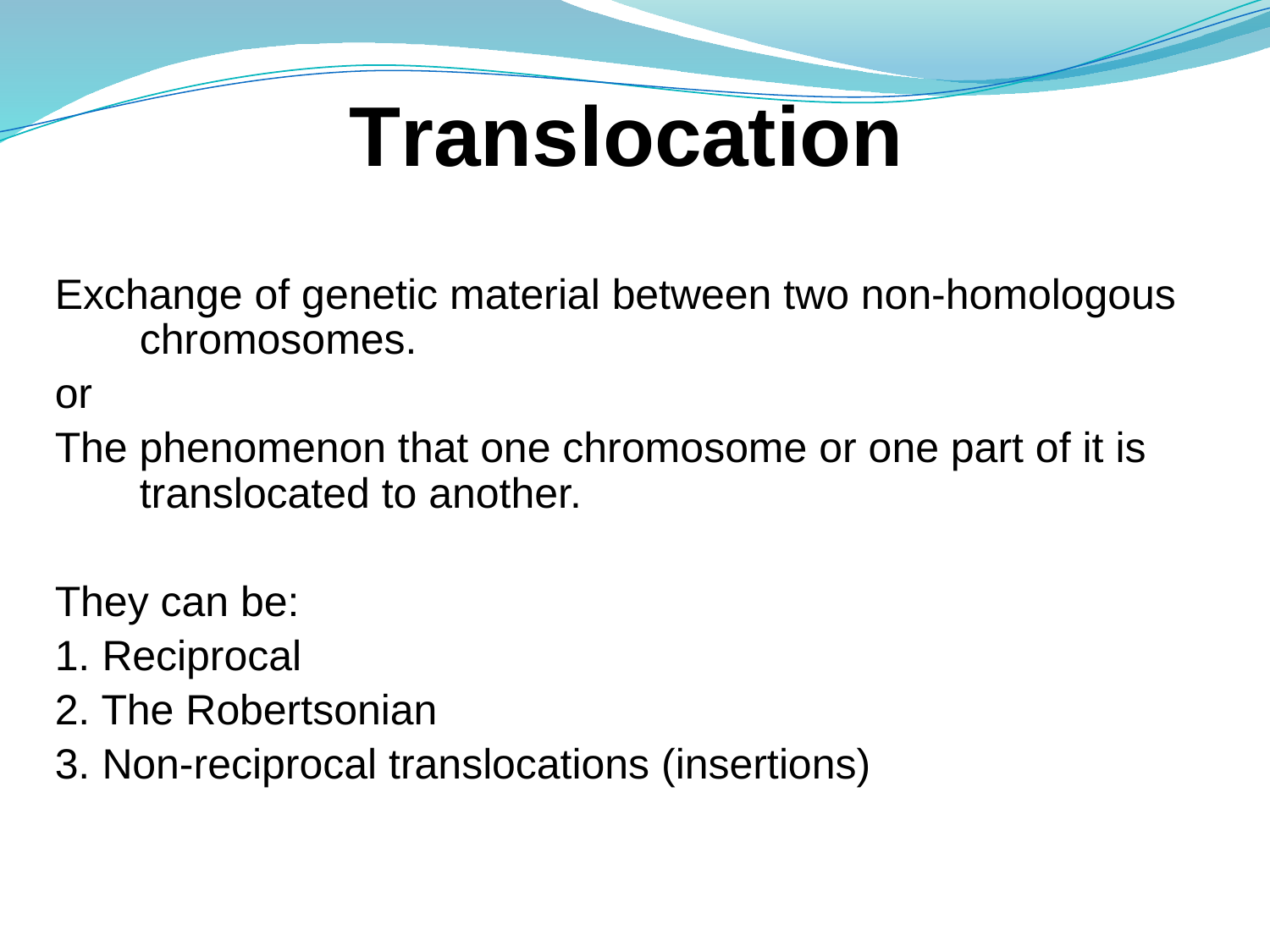

# Тranslocation
Exchange of genetic material between two non-homologous chromosomes.
or
The phenomenon that one chromosome or one part of it is translocated to another.

They can be:
1. Reciprocal
2. The Robertsonian
3. Non-reciprocal translocations (insertions)